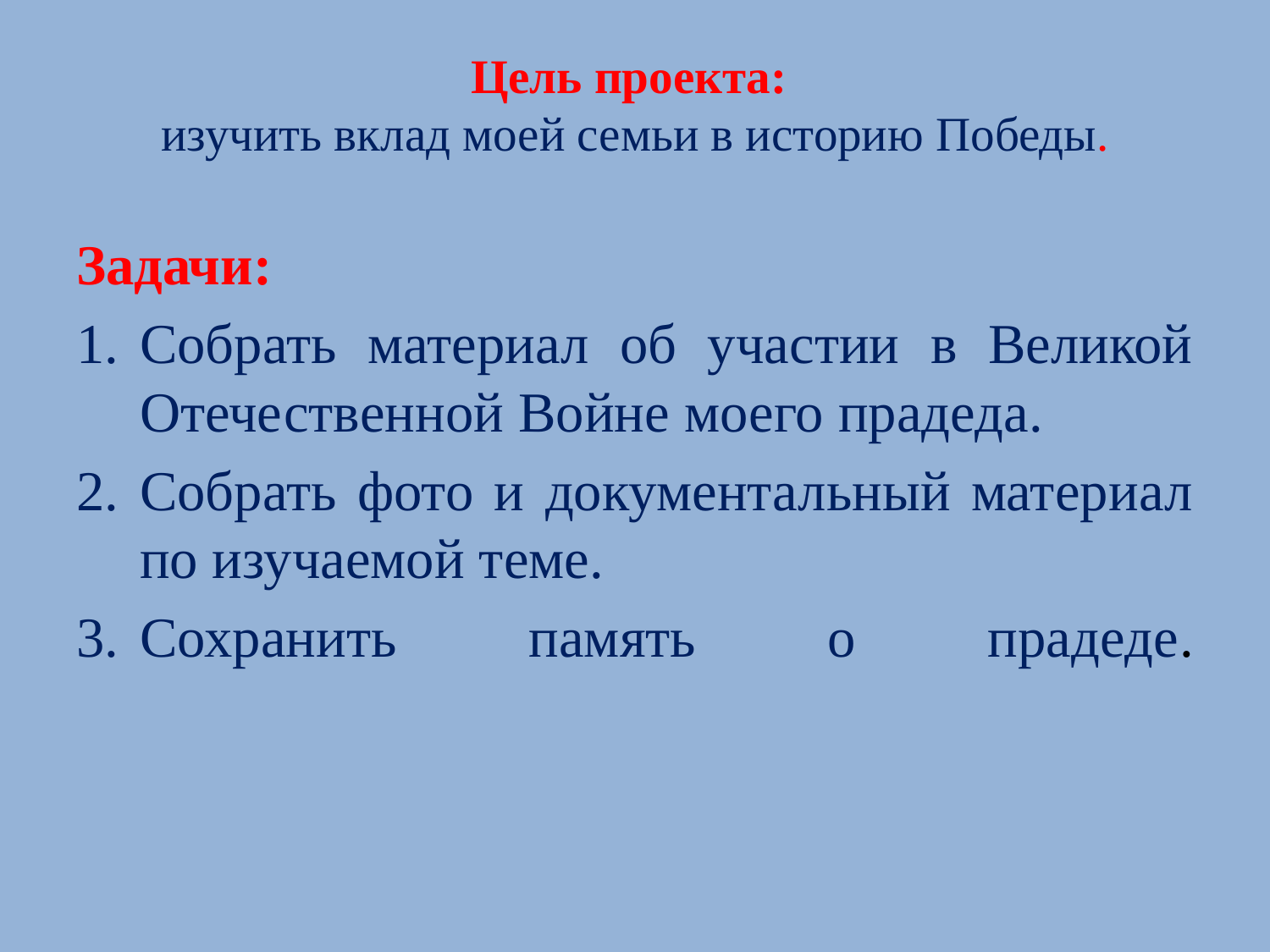

# Цель проекта: изучить вклад моей семьи в историю Победы.
Задачи:
Собрать материал об участии в Великой Отечественной Войне моего прадеда.
Собрать фото и документальный материал по изучаемой теме.
Сохранить память о прадеде.